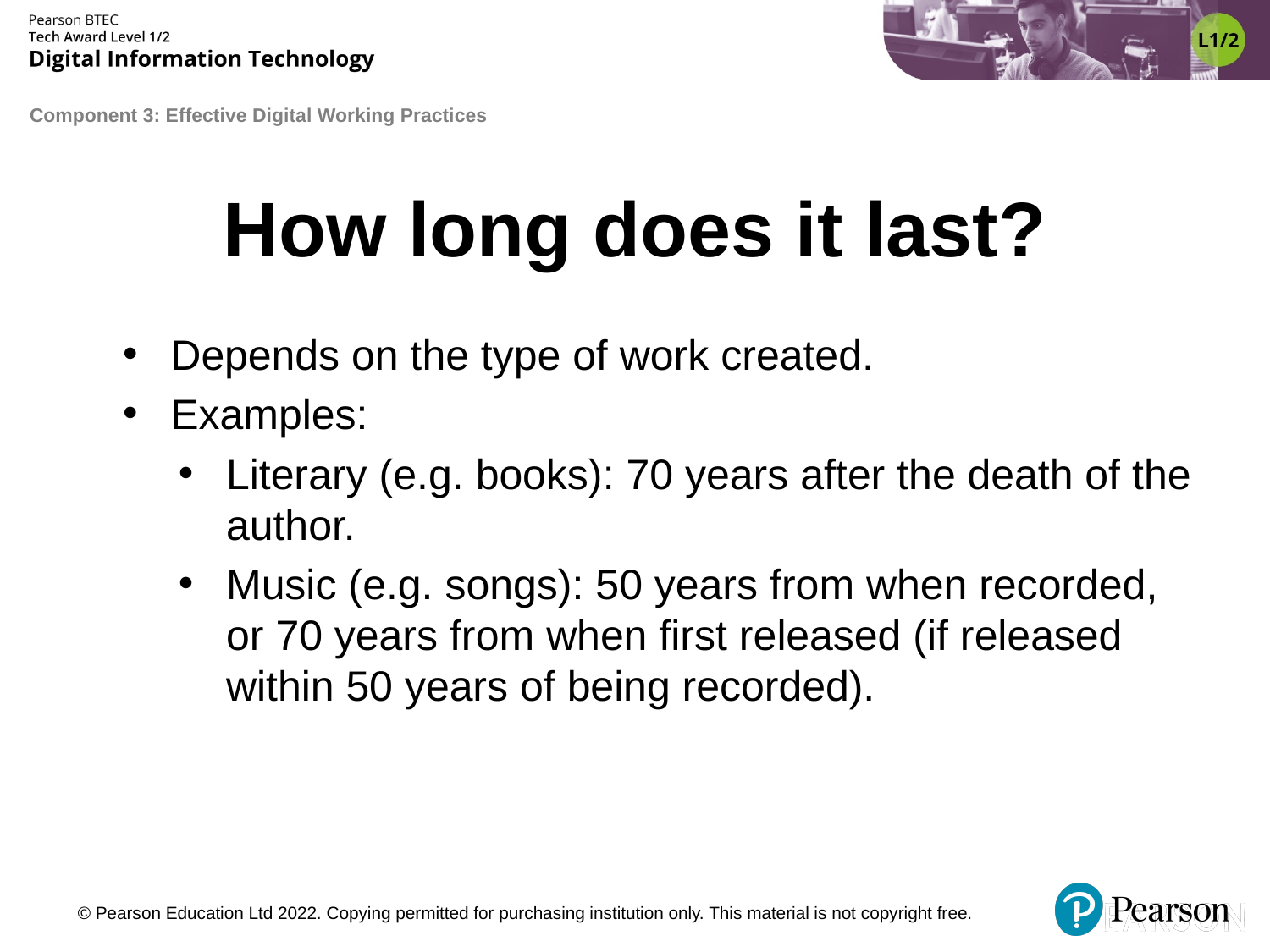

# How long does it last?
Depends on the type of work created.
Examples:
Literary (e.g. books): 70 years after the death of the author.
Music (e.g. songs): 50 years from when recorded, or 70 years from when first released (if released within 50 years of being recorded).
© Pearson Education Ltd 2022. Copying permitted for purchasing institution only. This material is not copyright free.